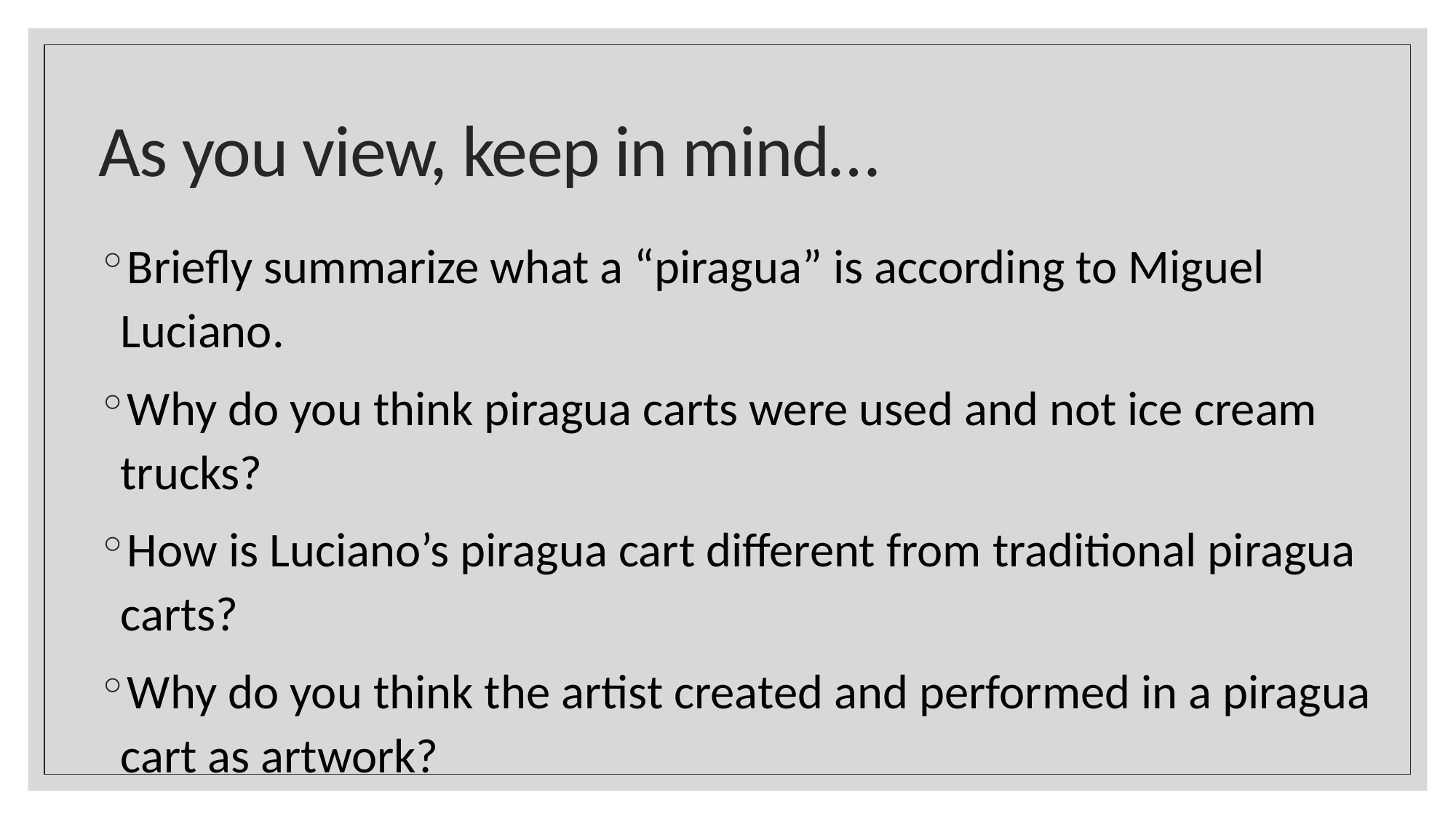

# As you view, keep in mind…
Briefly summarize what a “piragua” is according to Miguel Luciano.
Why do you think piragua carts were used and not ice cream trucks?
How is Luciano’s piragua cart different from traditional piragua carts?
Why do you think the artist created and performed in a piragua cart as artwork?